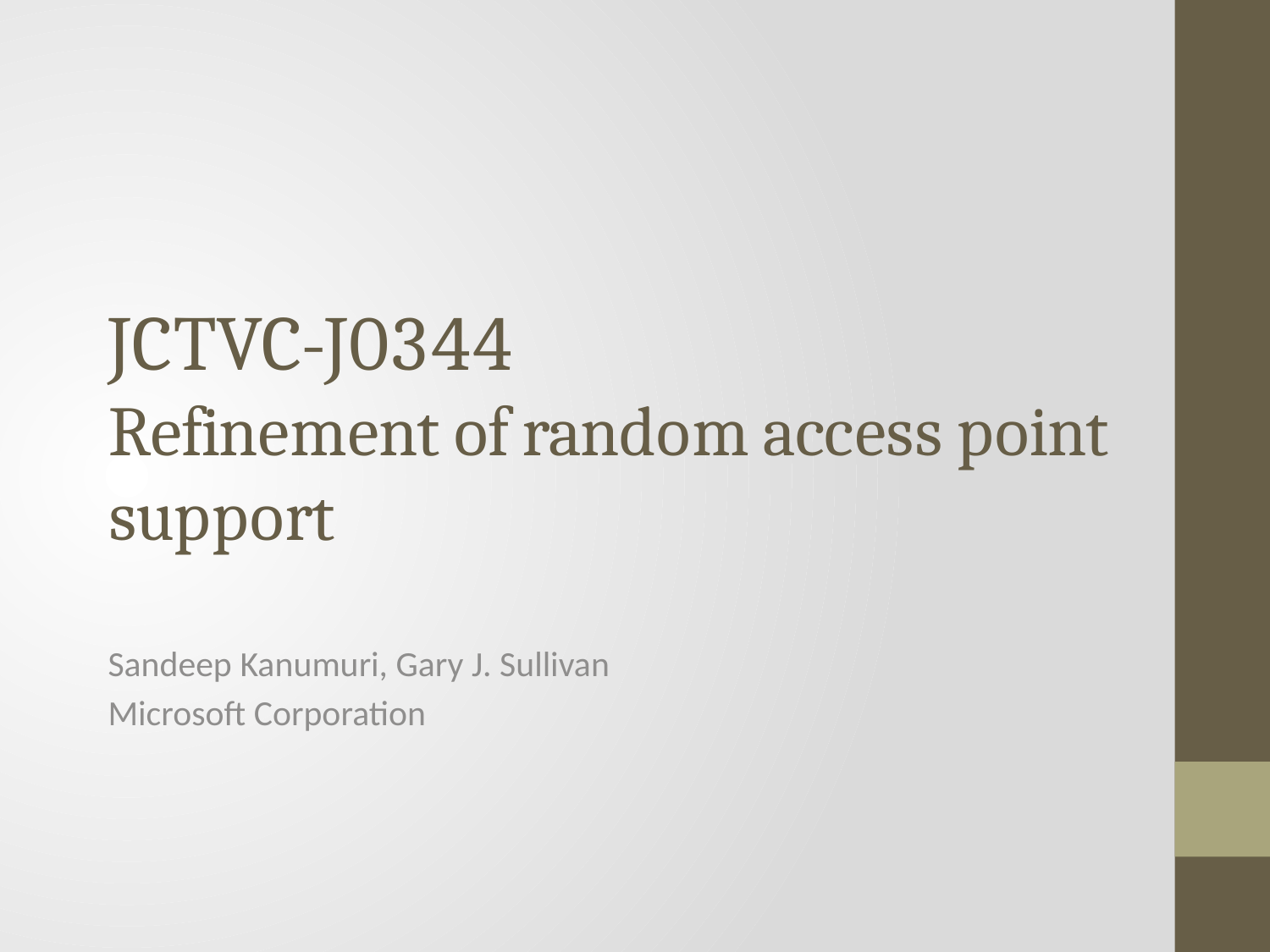

# JCTVC-J0344 Refinement of random access point support
Sandeep Kanumuri, Gary J. Sullivan
Microsoft Corporation